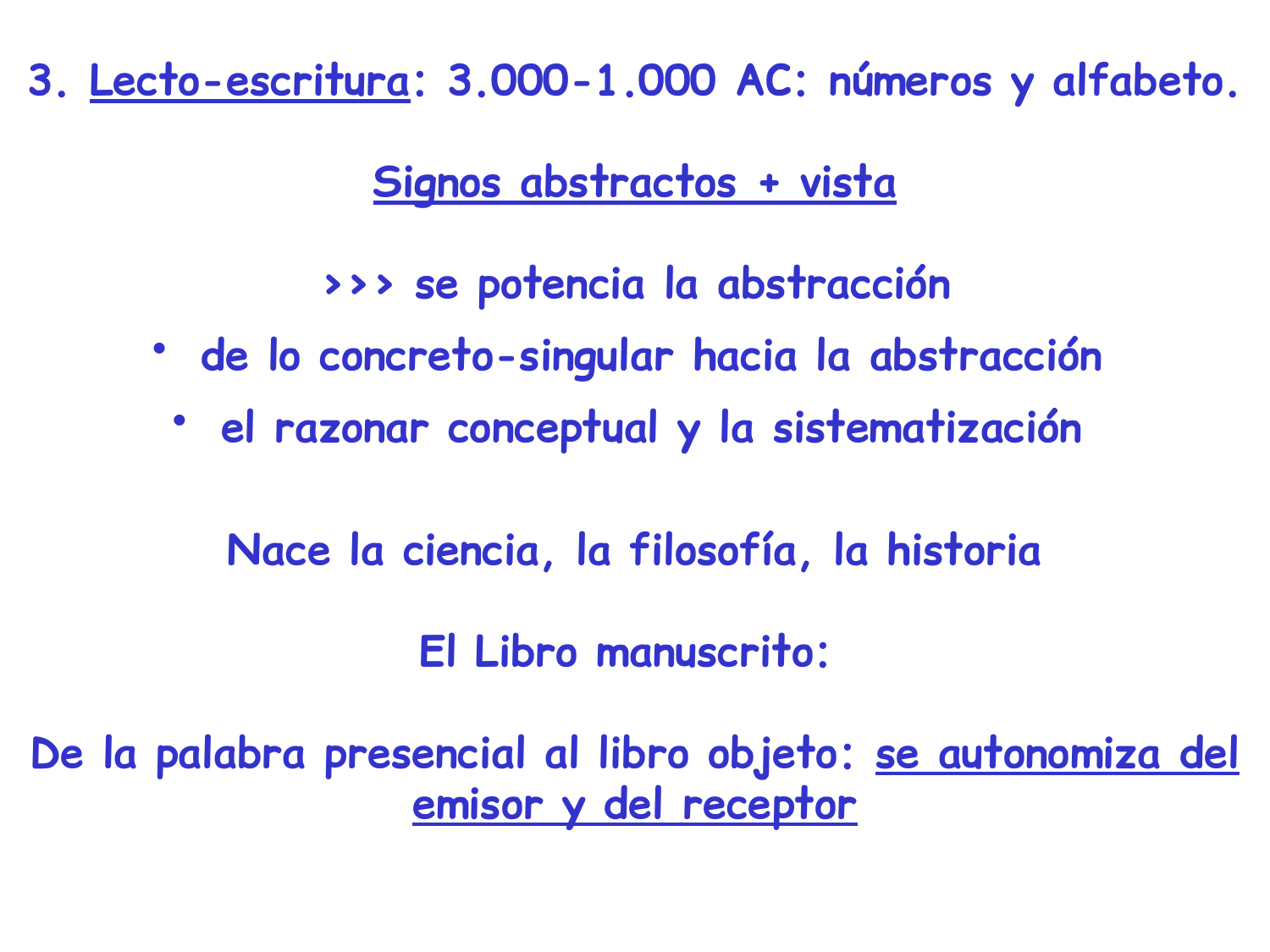

3. Lecto-escritura: 3.000-1.000 AC: números y alfabeto.

Signos abstractos + vista

>>> se potencia la abstracción
 de lo concreto-singular hacia la abstracción
 el razonar conceptual y la sistematización

Nace la ciencia, la filosofía, la historia

El Libro manuscrito:

De la palabra presencial al libro objeto: se autonomiza del emisor y del receptor